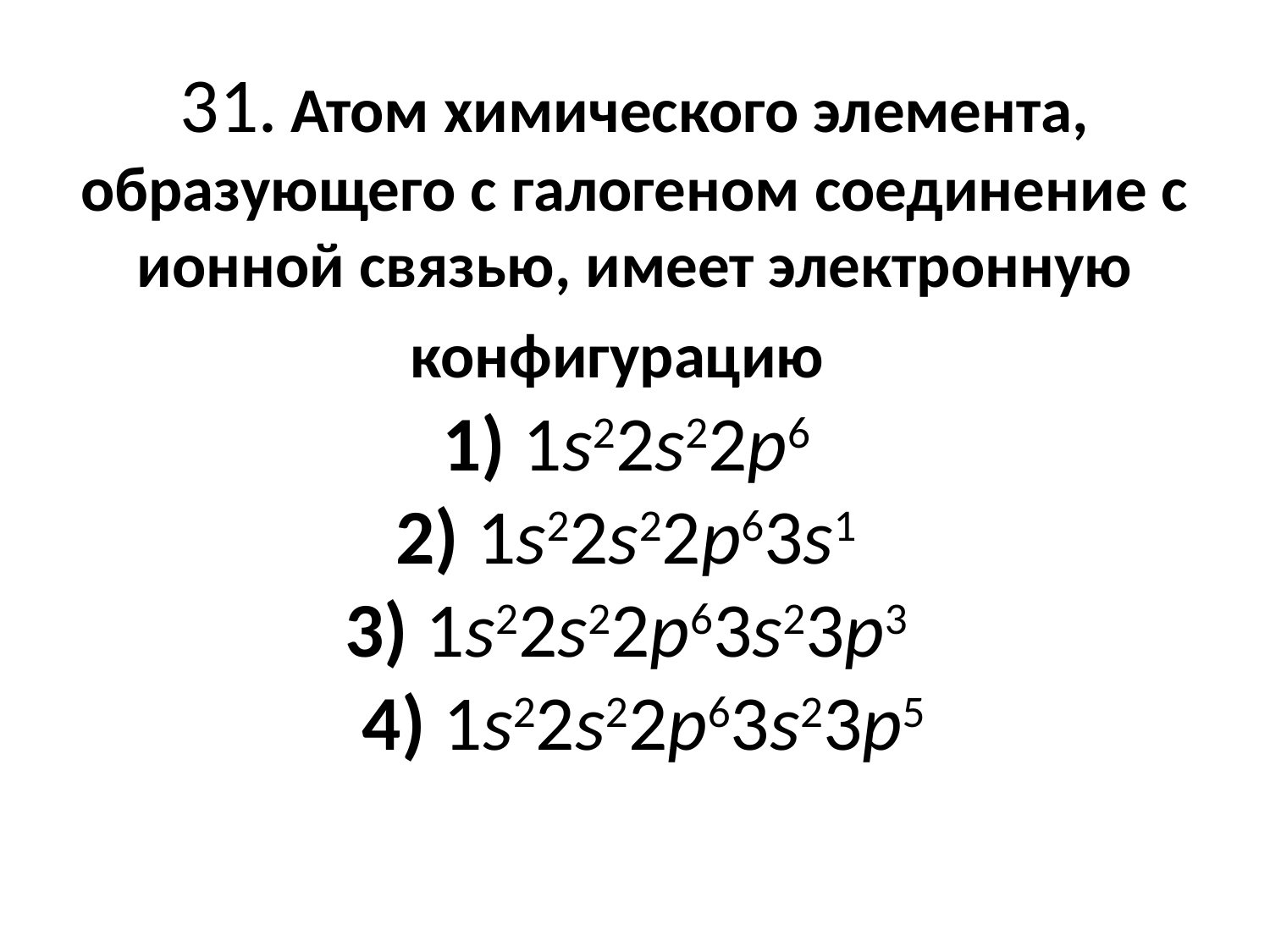

# 31. Атом химического элемента, образующего с галогеном соединение с ионной связью, имеет электронную конфигурацию    1) 1s22s22p6    2) 1s22s22p63s1    3) 1s22s22p63s23p3    4) 1s22s22p63s23p5